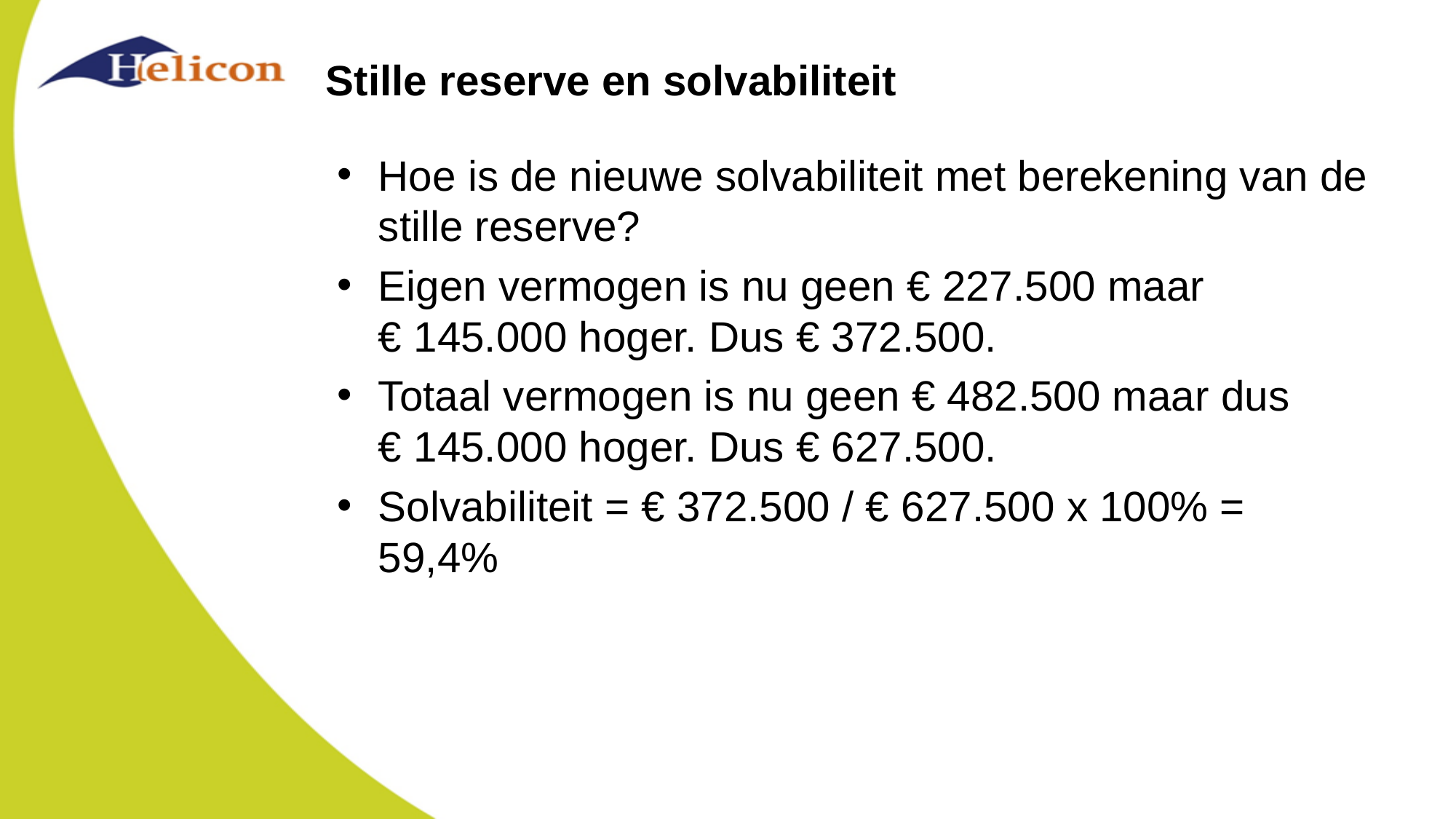

# Stille reserve en solvabiliteit
Hoe is de nieuwe solvabiliteit met berekening van de stille reserve?
Eigen vermogen is nu geen € 227.500 maar             € 145.000 hoger. Dus € 372.500.
Totaal vermogen is nu geen € 482.500 maar dus      € 145.000 hoger. Dus € 627.500.
Solvabiliteit = € 372.500 / € 627.500 x 100% = 59,4%